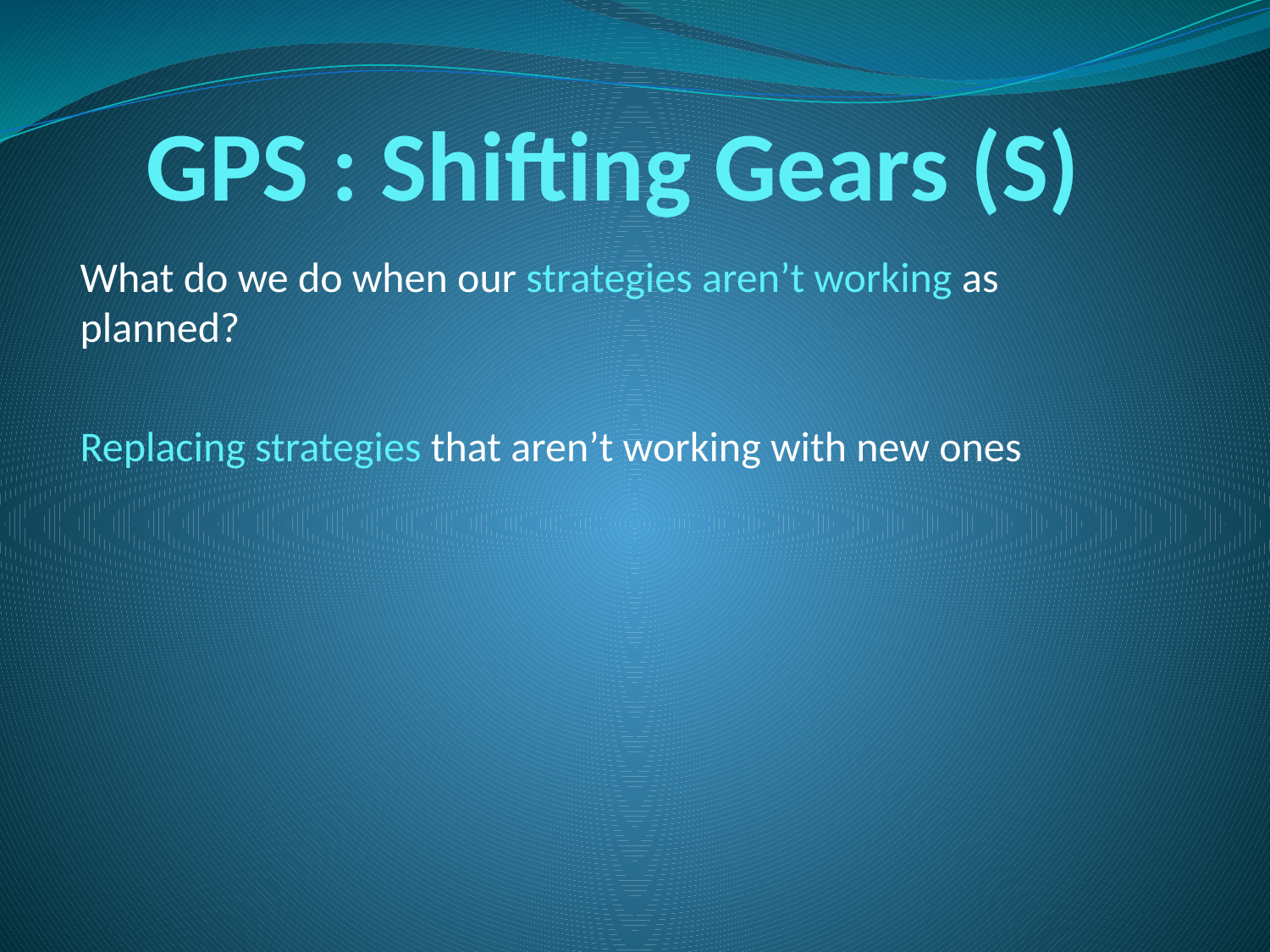

# GPS : Shifting Gears (S)
What do we do when our strategies aren’t working as planned?

Replacing strategies that aren’t working with new ones